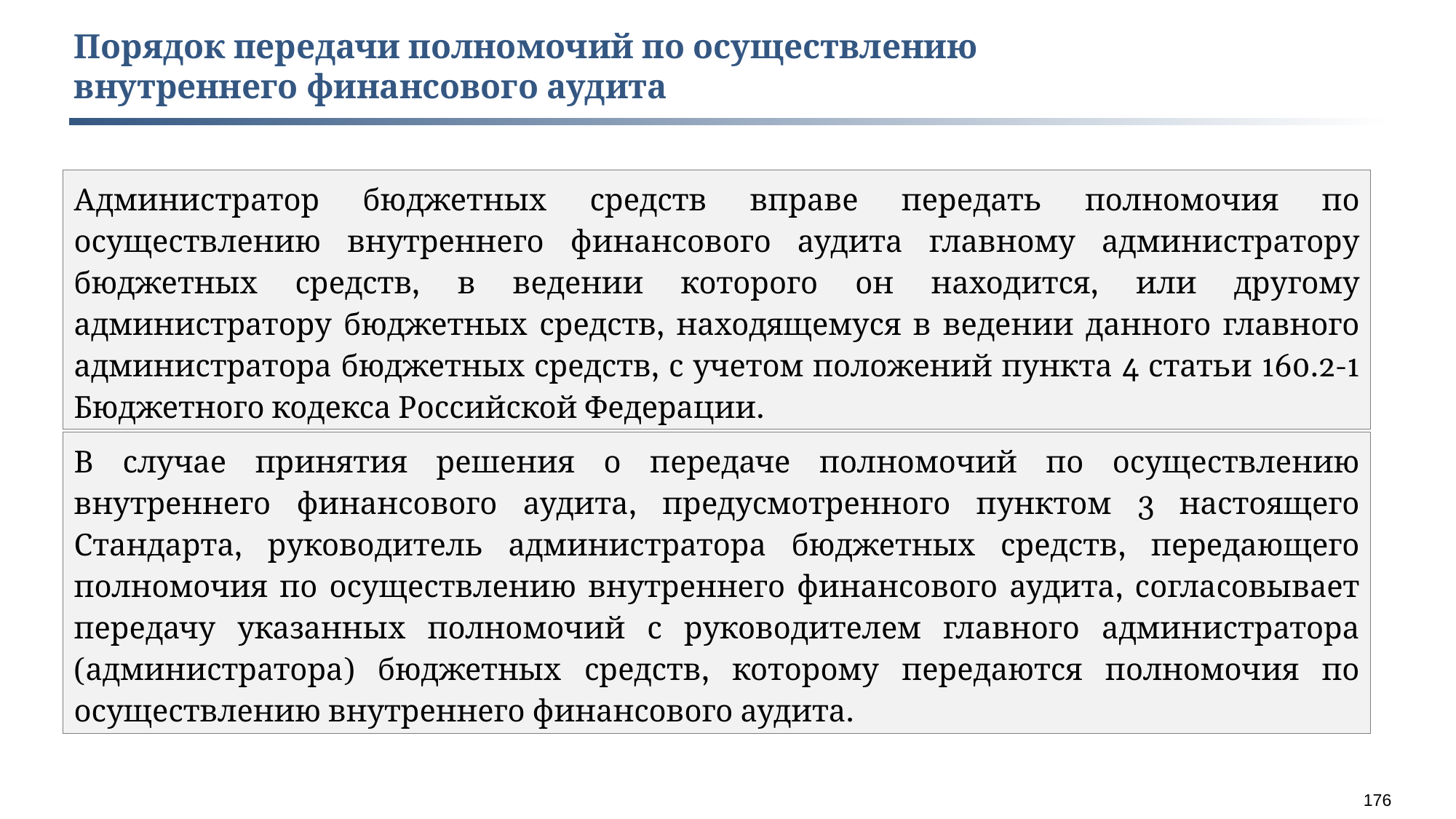

Порядок передачи полномочий по осуществлению
внутреннего финансового аудита
Администратор бюджетных средств вправе передать полномочия по осуществлению внутреннего финансового аудита главному администратору бюджетных средств, в ведении которого он находится, или другому администратору бюджетных средств, находящемуся в ведении данного главного администратора бюджетных средств, с учетом положений пункта 4 статьи 160.2-1 Бюджетного кодекса Российской Федерации.
В случае принятия решения о передаче полномочий по осуществлению внутреннего финансового аудита, предусмотренного пунктом 3 настоящего Стандарта, руководитель администратора бюджетных средств, передающего полномочия по осуществлению внутреннего финансового аудита, согласовывает передачу указанных полномочий с руководителем главного администратора (администратора) бюджетных средств, которому передаются полномочия по осуществлению внутреннего финансового аудита.